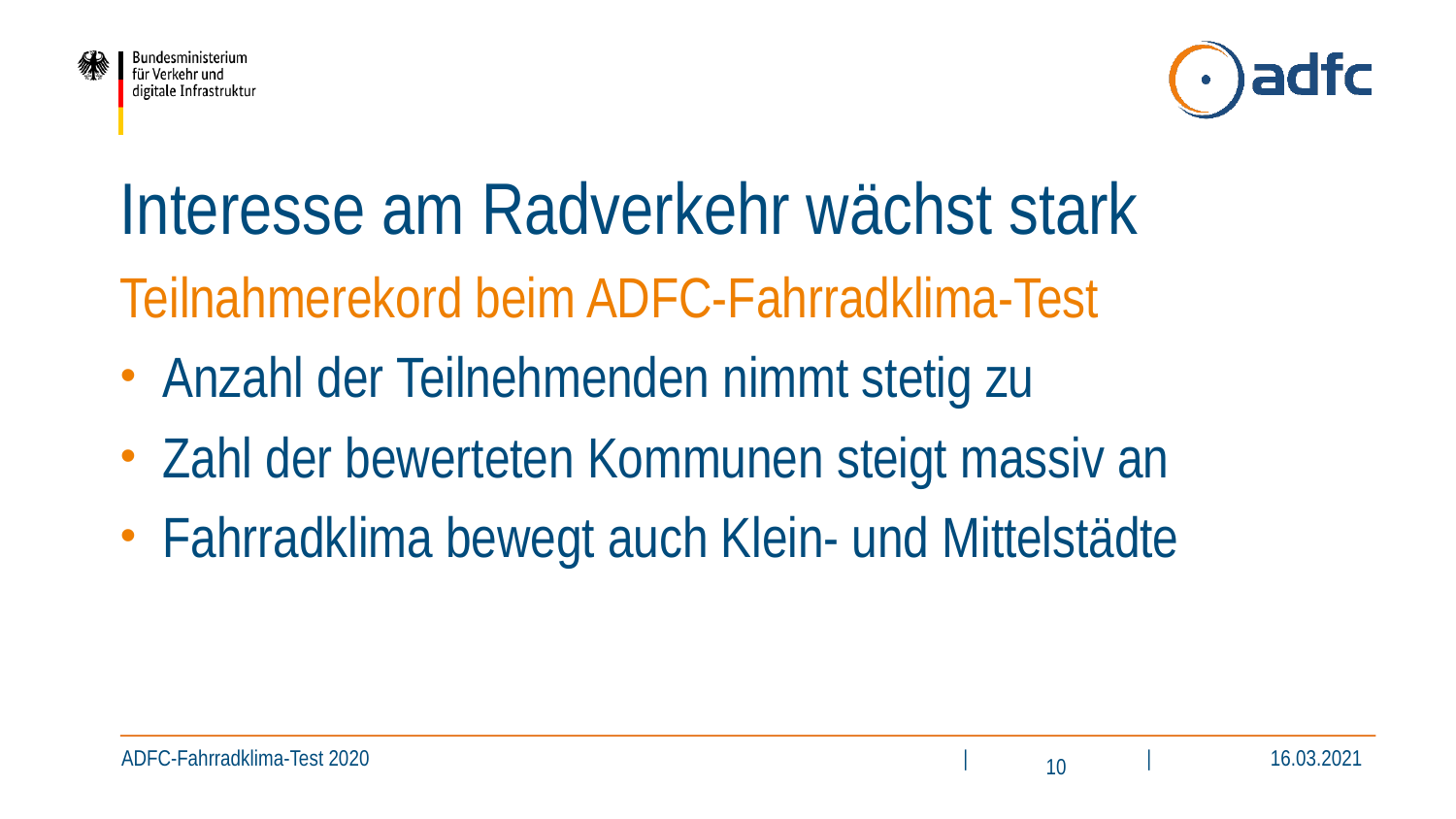

Interesse am Radverkehr wächst stark
Teilnahmerekord beim ADFC-Fahrradklima-Test
Anzahl der Teilnehmenden nimmt stetig zu
Zahl der bewerteten Kommunen steigt massiv an
Fahrradklima bewegt auch Klein- und Mittelstädte